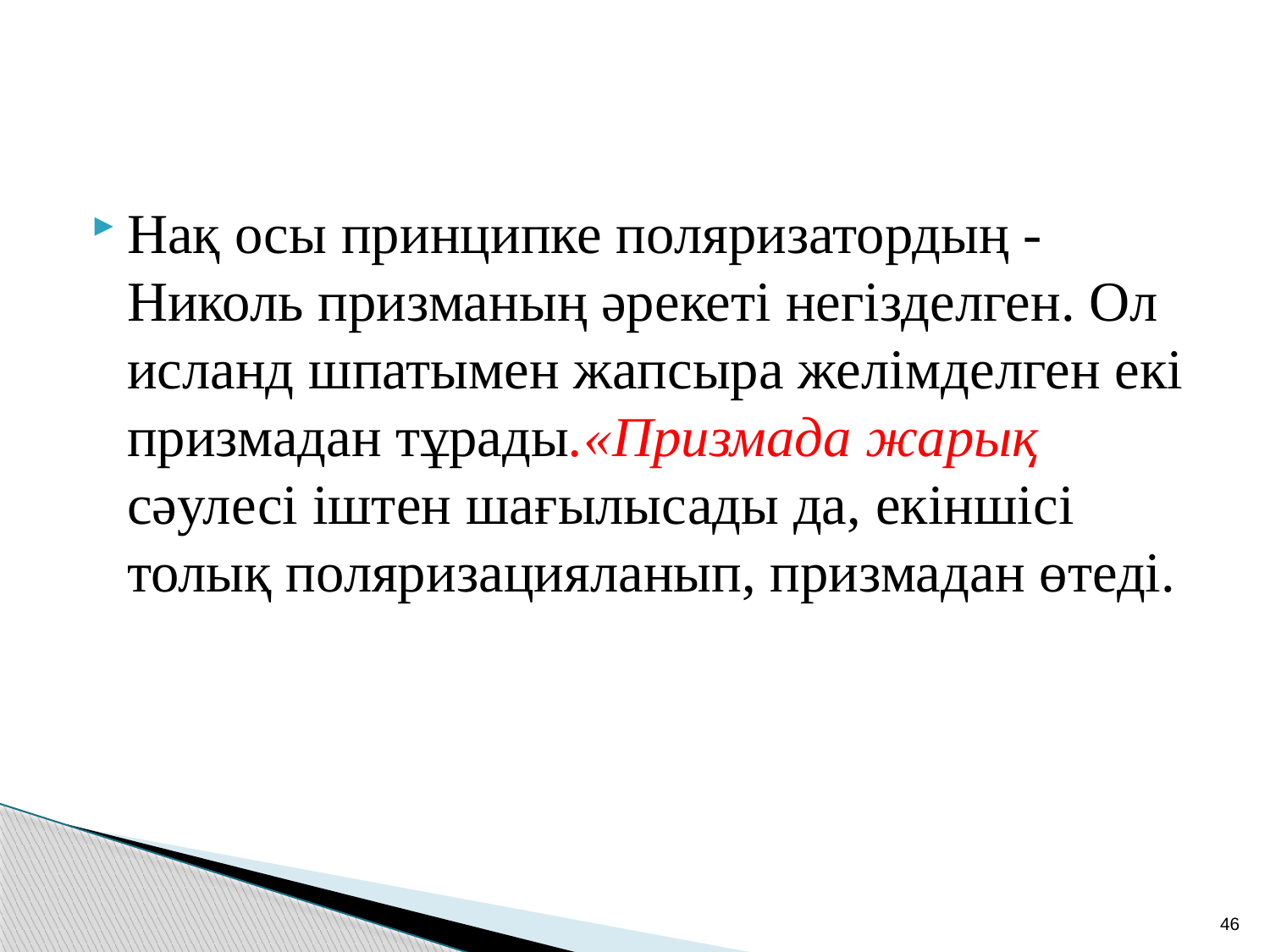

Нақ осы принципке поляризатордың - Николь призманың әрекеті негізделген. Ол исланд шпатымен жапсыра желімделген екі призмадан тұрады.«Призмада жарық сәулесі іштен шағылысады да, екіншісі толық поляризацияланып, призмадан өтеді.
46